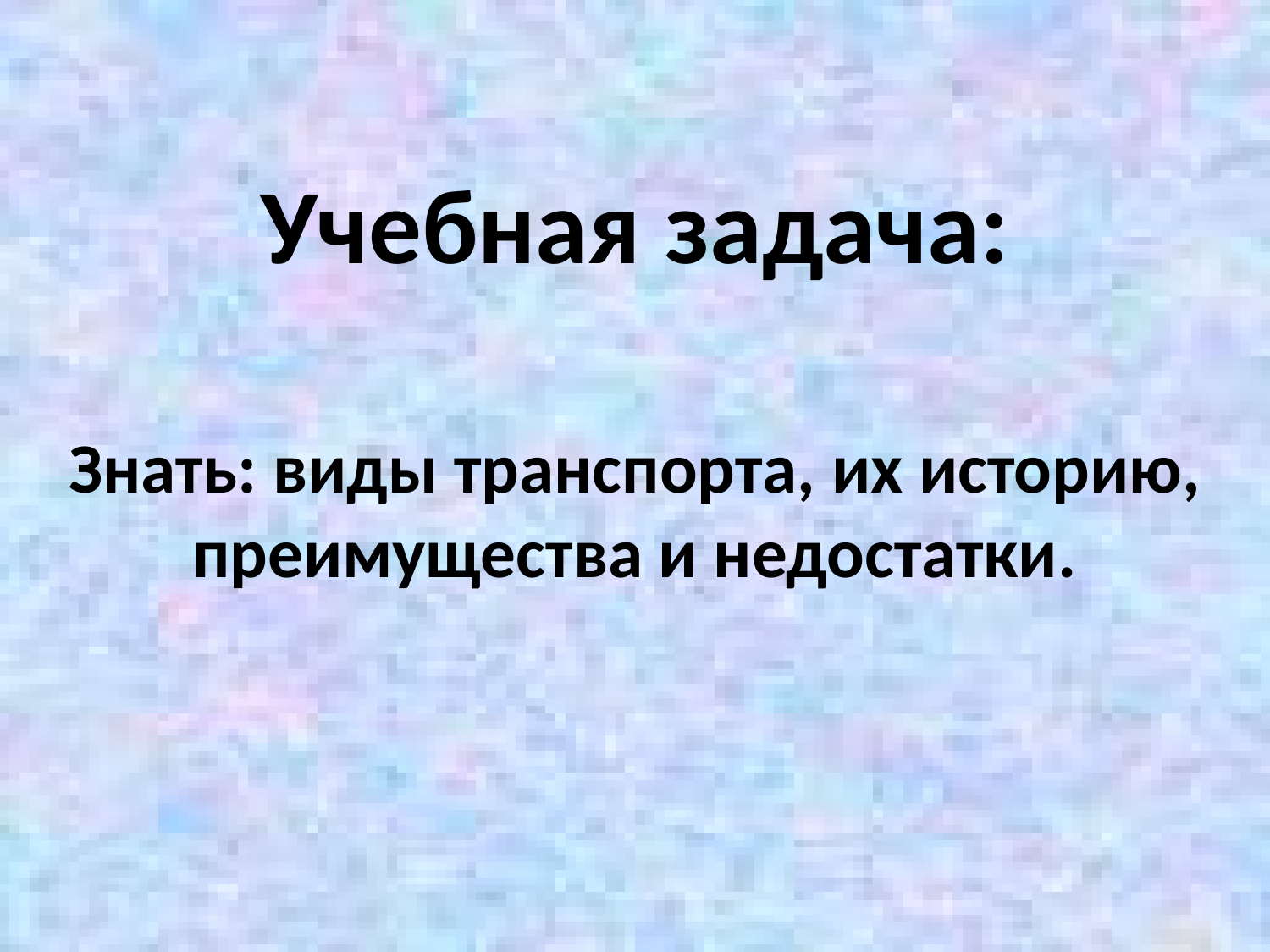

# Учебная задача:
Знать: виды транспорта, их историю, преимущества и недостатки.